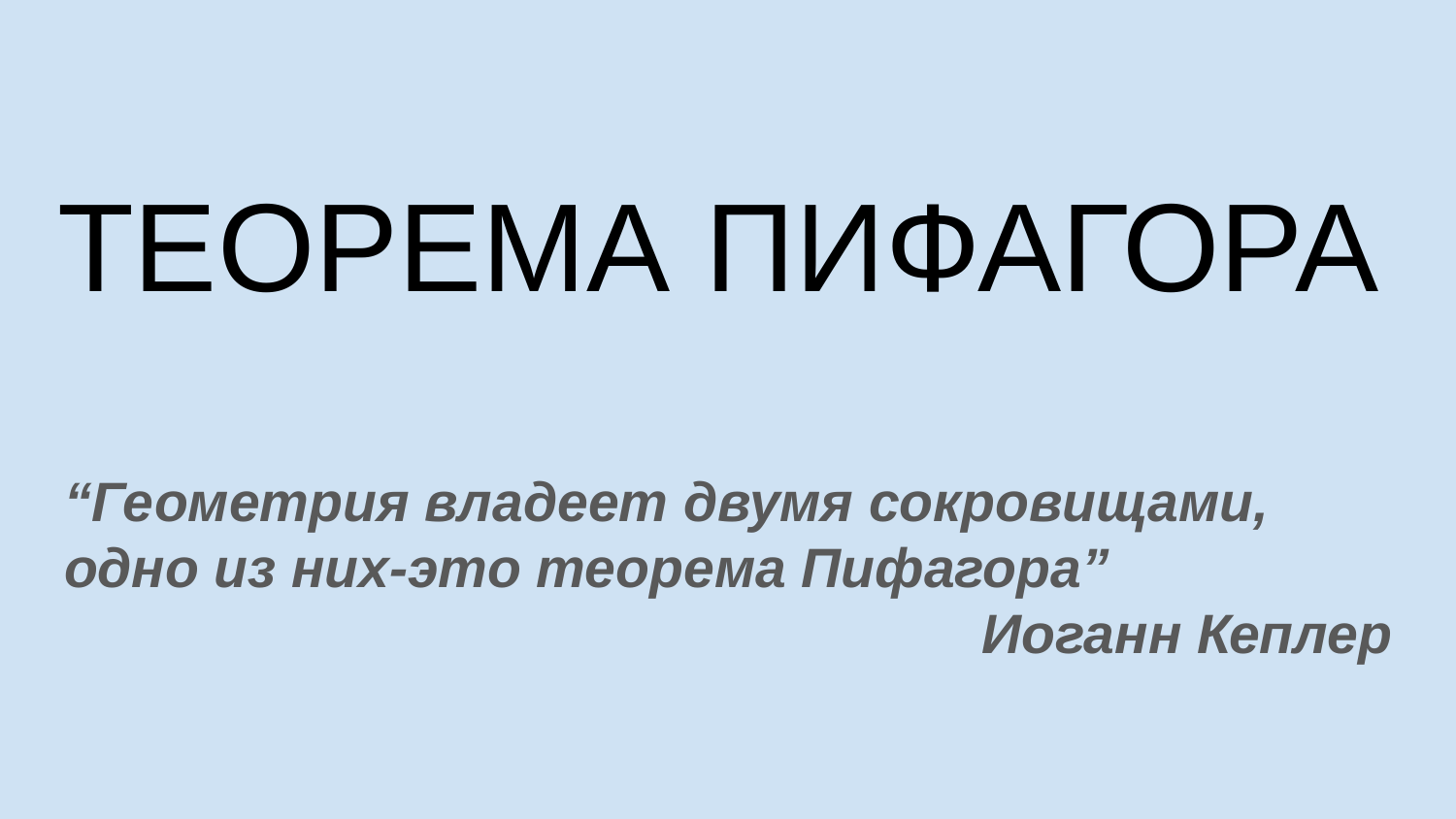

# ТЕОРЕМА ПИФАГОРА
“Геометрия владеет двумя сокровищами, одно из них-это теорема Пифагора”
Иоганн Кеплер